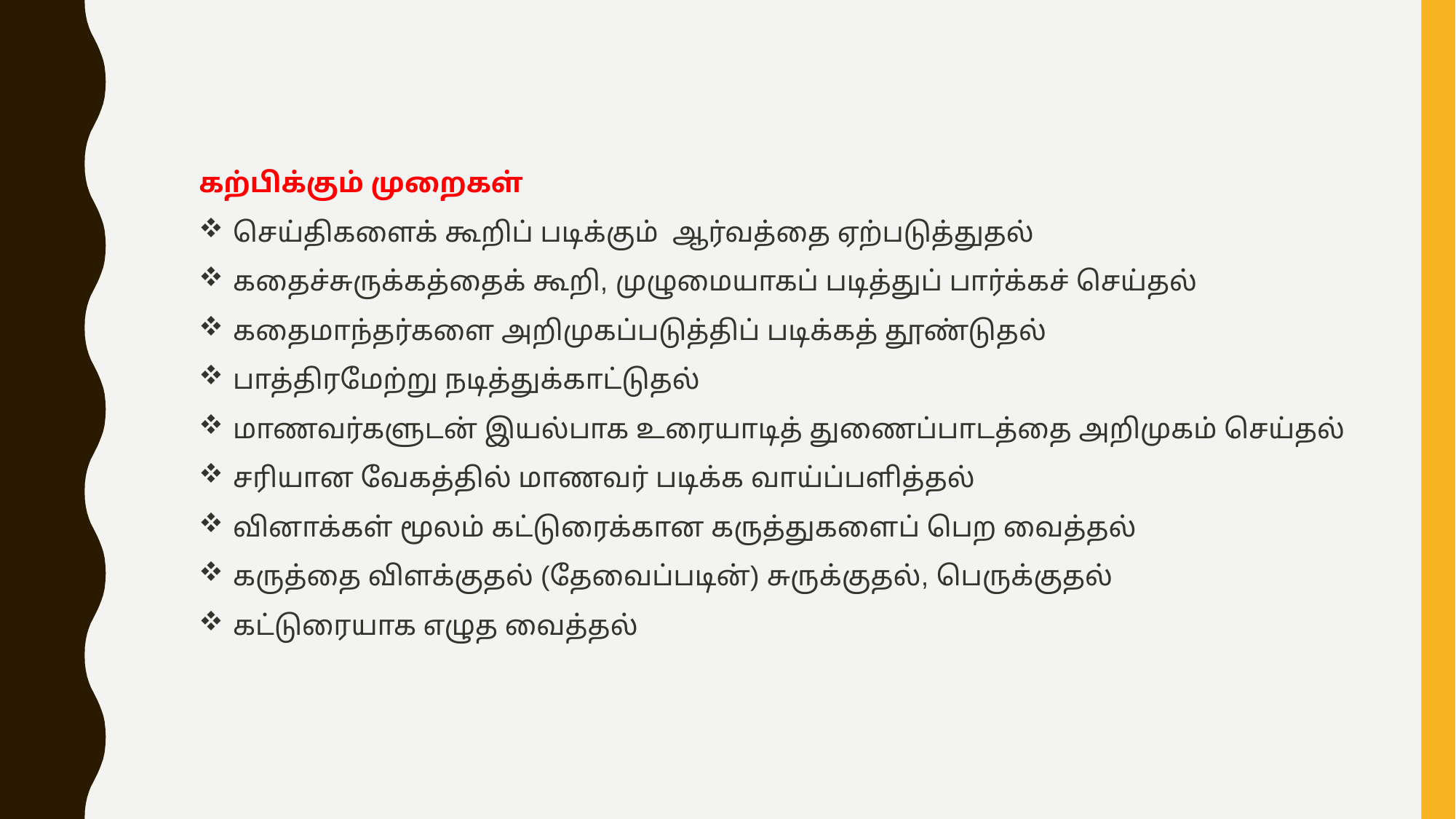

கற்பிக்கும் முறைகள்
செய்திகளைக் கூறிப் படிக்கும்  ஆர்வத்தை ஏற்படுத்துதல்
கதைச்சுருக்கத்தைக் கூறி, முழுமையாகப் படித்துப் பார்க்கச் செய்தல்
கதைமாந்தர்களை அறிமுகப்படுத்திப் படிக்கத் தூண்டுதல்
பாத்திரமேற்று நடித்துக்காட்டுதல்
மாணவர்களுடன் இயல்பாக உரையாடித் துணைப்பாடத்தை அறிமுகம் செய்தல்
சரியான வேகத்தில் மாணவர் படிக்க வாய்ப்பளித்தல்
வினாக்கள் மூலம் கட்டுரைக்கான கருத்துகளைப் பெற வைத்தல்
கருத்தை விளக்குதல் (தேவைப்படின்) சுருக்குதல், பெருக்குதல்
கட்டுரையாக எழுத வைத்தல்